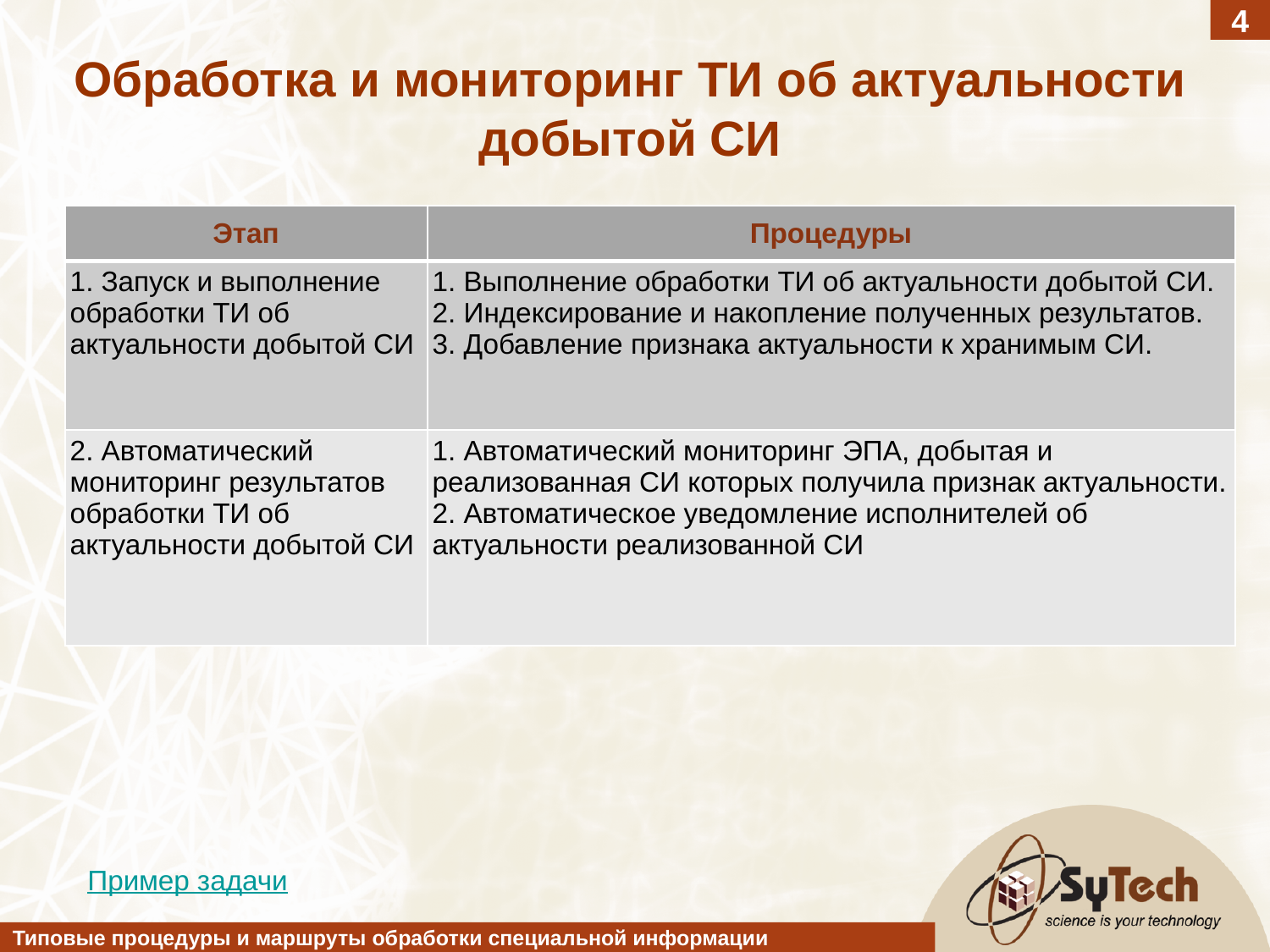

4
Обработка и мониторинг ТИ об актуальности добытой СИ
| Этап | Процедуры |
| --- | --- |
| 1. Запуск и выполнение обработки ТИ об актуальности добытой СИ | 1. Выполнение обработки ТИ об актуальности добытой СИ.  2. Индексирование и накопление полученных результатов. 3. Добавление признака актуальности к хранимым СИ. |
| 2. Автоматический мониторинг результатов обработки ТИ об актуальности добытой СИ | 1. Автоматический мониторинг ЭПА, добытая и реализованная СИ которых получила признак актуальности. 2. Автоматическое уведомление исполнителей об актуальности реализованной СИ |
Пример задачи
Типовые процедуры и маршруты обработки специальной информации